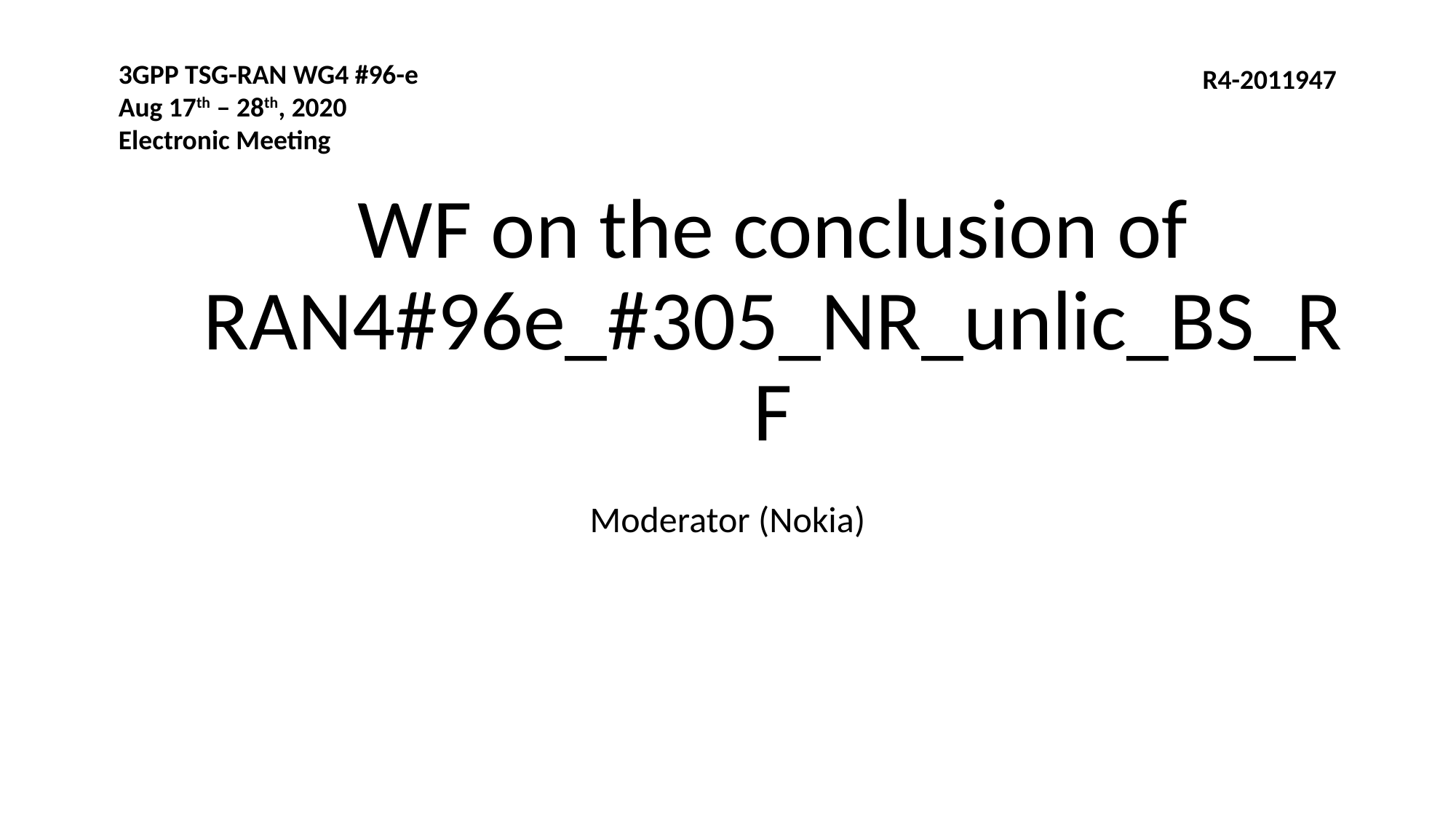

3GPP TSG-RAN WG4 #96-e
Aug 17th ‒ 28th, 2020
Electronic Meeting
R4-2011947
# WF on the conclusion of RAN4#96e_#305_NR_unlic_BS_RF
Moderator (Nokia)